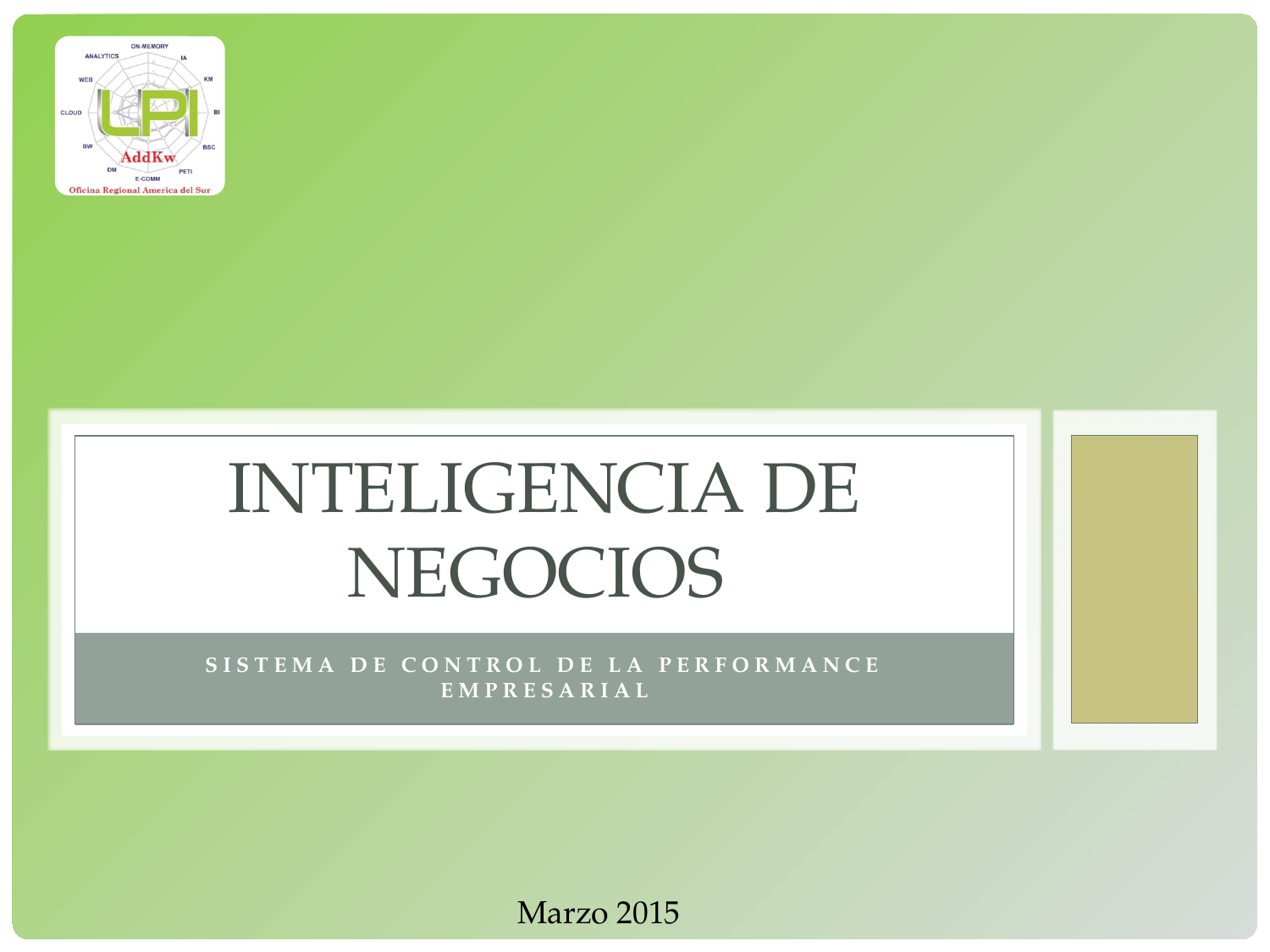

# Inteligencia de Negocios
Sistema de control de la performance empresarial
Marzo 2015